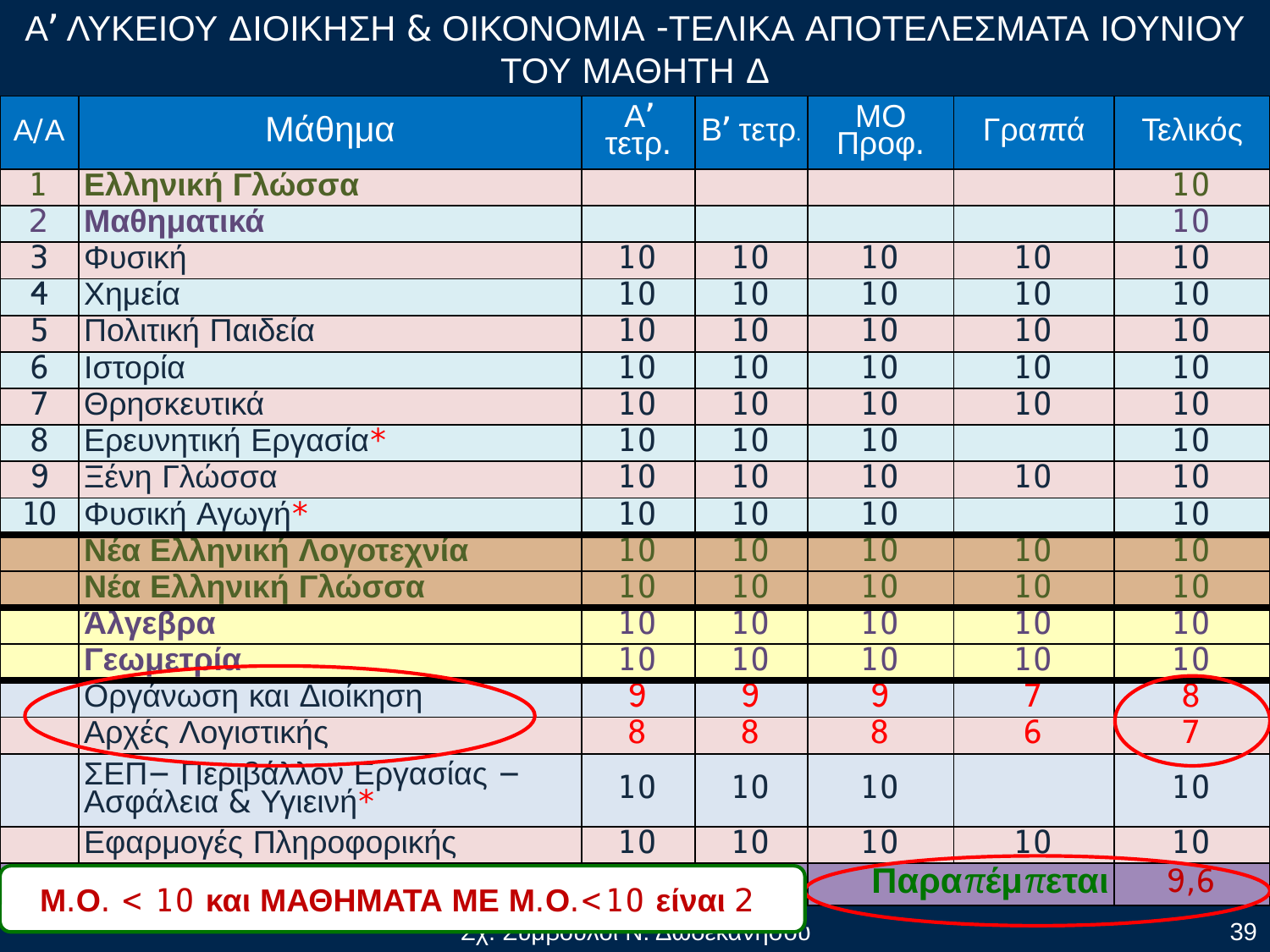

# Α’ ΛΥΚΕΙΟΥ ΔΙΟΙΚΗΣΗ & ΟΙΚΟΝΟΜΙΑ -ΤΕΛΙΚΑ ΑΠΟΤΕΛΕΣΜΑΤΑ ΙΟΥΝΙΟΥ ΤΟΥ ΜΑΘΗΤΗ Δ
| Α/Α | Μάθημα | Α’ τετρ. | Β’ τετρ. | ΜΟ Προφ. | Γραπτά | Τελικός |
| --- | --- | --- | --- | --- | --- | --- |
| 1 | Ελληνική Γλώσσα |  |  |  |  | 10 |
| 2 | Μαθηματικά |  |  |  |  | 10 |
| 3 | Φυσική | 10 | 10 | 10 | 10 | 10 |
| 4 | Χημεία | 10 | 10 | 10 | 10 | 10 |
| 5 | Πολιτική Παιδεία | 10 | 10 | 10 | 10 | 10 |
| 6 | Ιστορία | 10 | 10 | 10 | 10 | 10 |
| 7 | Θρησκευτικά | 10 | 10 | 10 | 10 | 10 |
| 8 | Ερευνητική Εργασία\* | 10 | 10 | 10 |  | 10 |
| 9 | Ξένη Γλώσσα | 10 | 10 | 10 | 10 | 10 |
| 10 | Φυσική Αγωγή\* | 10 | 10 | 10 |  | 10 |
|  | Νέα Ελληνική Λογοτεχνία | 10 | 10 | 10 | 10 | 10 |
|  | Νέα Ελληνική Γλώσσα | 10 | 10 | 10 | 10 | 10 |
|  | Άλγεβρα | 10 | 10 | 10 | 10 | 10 |
|  | Γεωμετρία | 10 | 10 | 10 | 10 | 10 |
|  | Οργάνωση και Διοίκηση | 9 | 9 | 9 | 7 | 8 |
|  | Αρχές Λογιστικής | 8 | 8 | 8 | 6 | 7 |
|  | ΣΕΠ− Περιβάλλον Εργασίας − Ασφάλεια & Υγιεινή\* | 10 | 10 | 10 |  | 10 |
|  | Εφαρμογές Πληροφορικής | 10 | 10 | 10 | 10 | 10 |
|  | Γενικός Βαθμός Προαγωγής |  |  | Παραπέμπεται |  | 9,6 |

Μ.Ο. < 10 και ΜΑΘΗΜΑΤΑ ΜΕ Μ.Ο.<10 είναι 2
Σχ. Σύμβουλοι Ν. Δωδεκανήσου
39